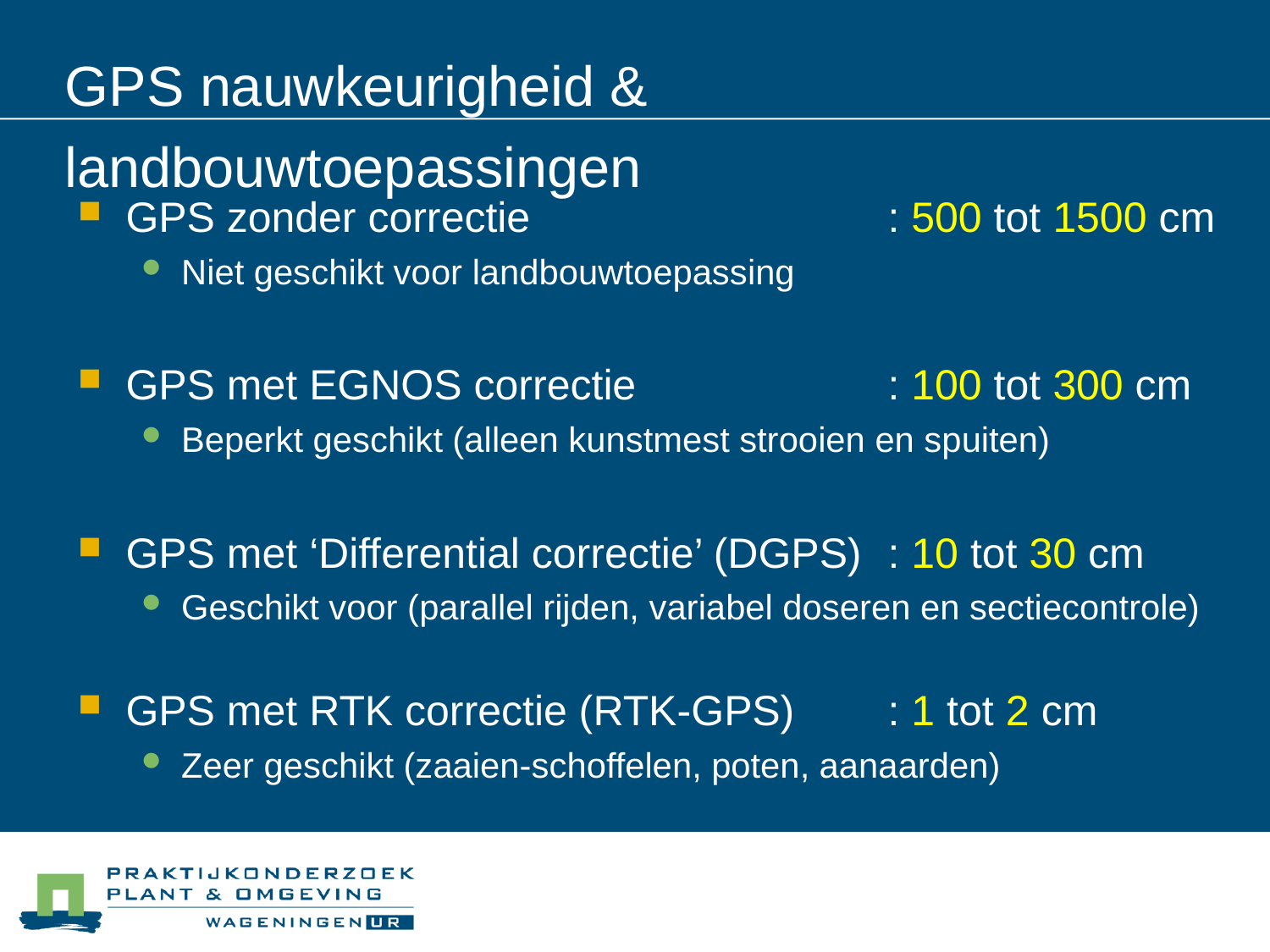

# GPS nauwkeurigheid & landbouwtoepassingen
GPS zonder correctie 			: 500 tot 1500 cm
Niet geschikt voor landbouwtoepassing

GPS met EGNOS correctie		: 100 tot 300 cm
Beperkt geschikt (alleen kunstmest strooien en spuiten)

GPS met ‘Differential correctie’ (DGPS)	: 10 tot 30 cm
Geschikt voor (parallel rijden, variabel doseren en sectiecontrole)

GPS met RTK correctie (RTK-GPS)	: 1 tot 2 cm
Zeer geschikt (zaaien-schoffelen, poten, aanaarden)